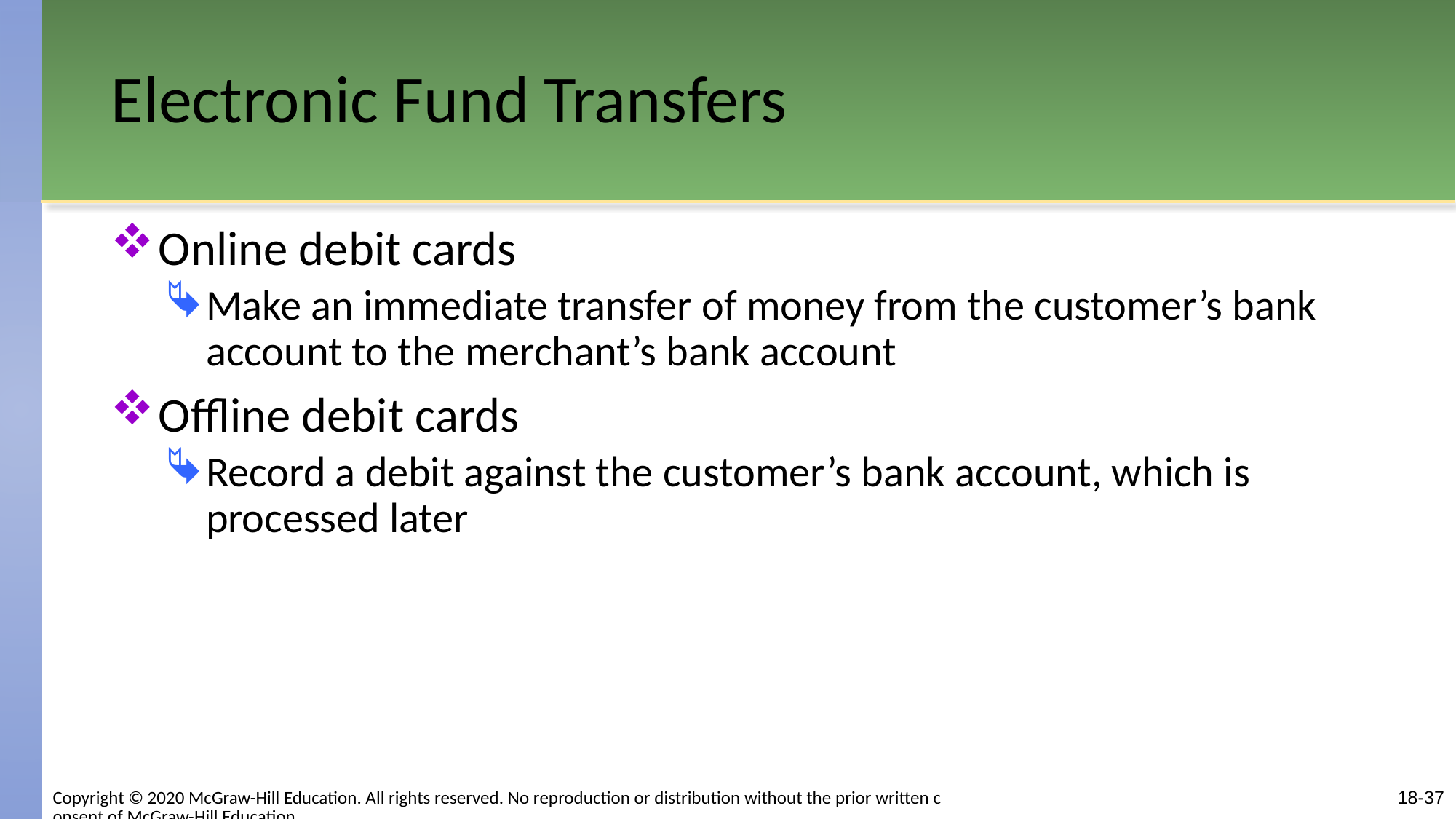

# Electronic Fund Transfers
Online debit cards
Make an immediate transfer of money from the customer’s bank account to the merchant’s bank account
Offline debit cards
Record a debit against the customer’s bank account, which is processed later
Copyright © 2020 McGraw-Hill Education. All rights reserved. No reproduction or distribution without the prior written consent of McGraw-Hill Education.
18-37